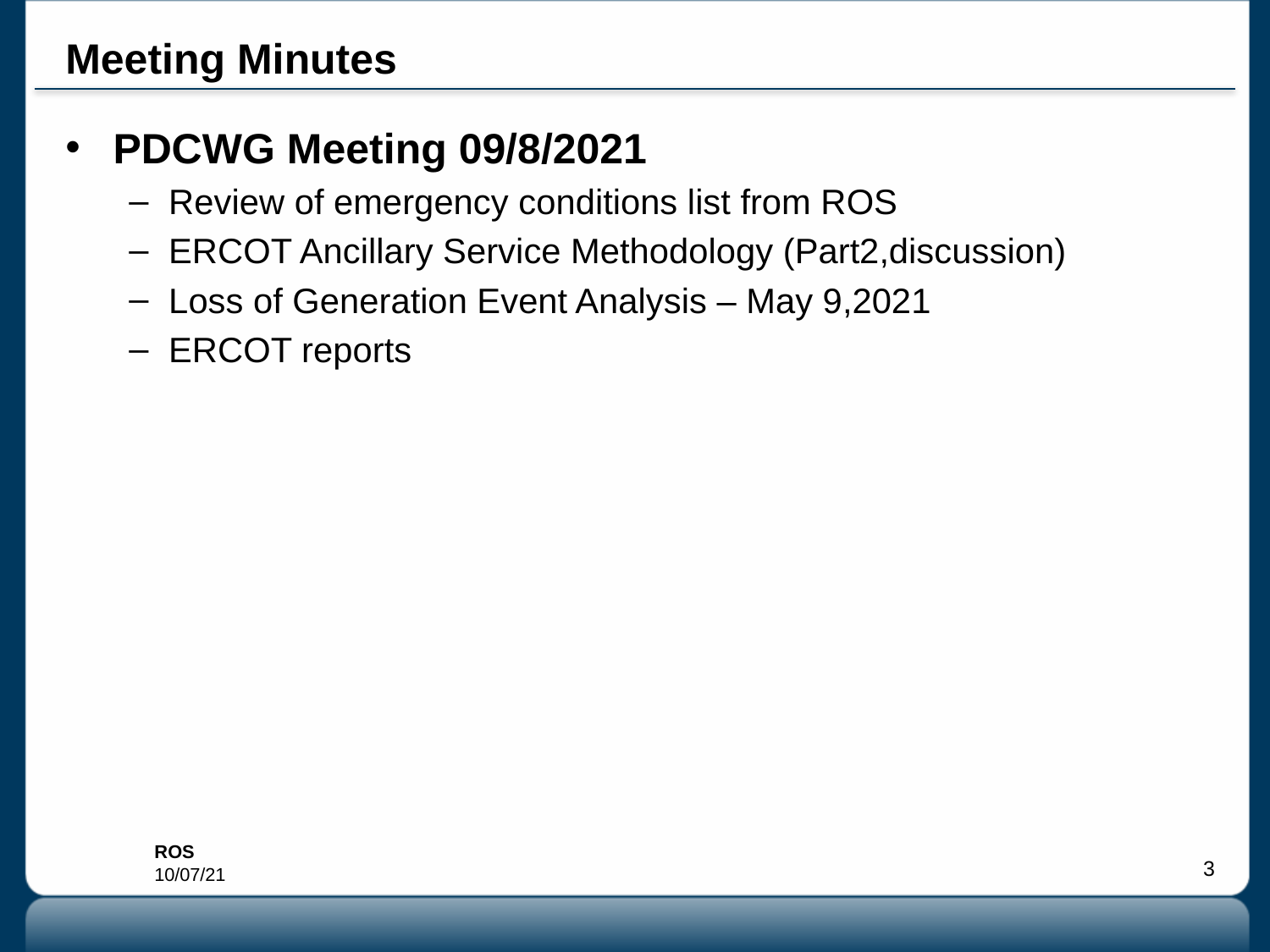

# Meeting Minutes
PDCWG Meeting 09/8/2021
Review of emergency conditions list from ROS
ERCOT Ancillary Service Methodology (Part2,discussion)
Loss of Generation Event Analysis – May 9,2021
ERCOT reports